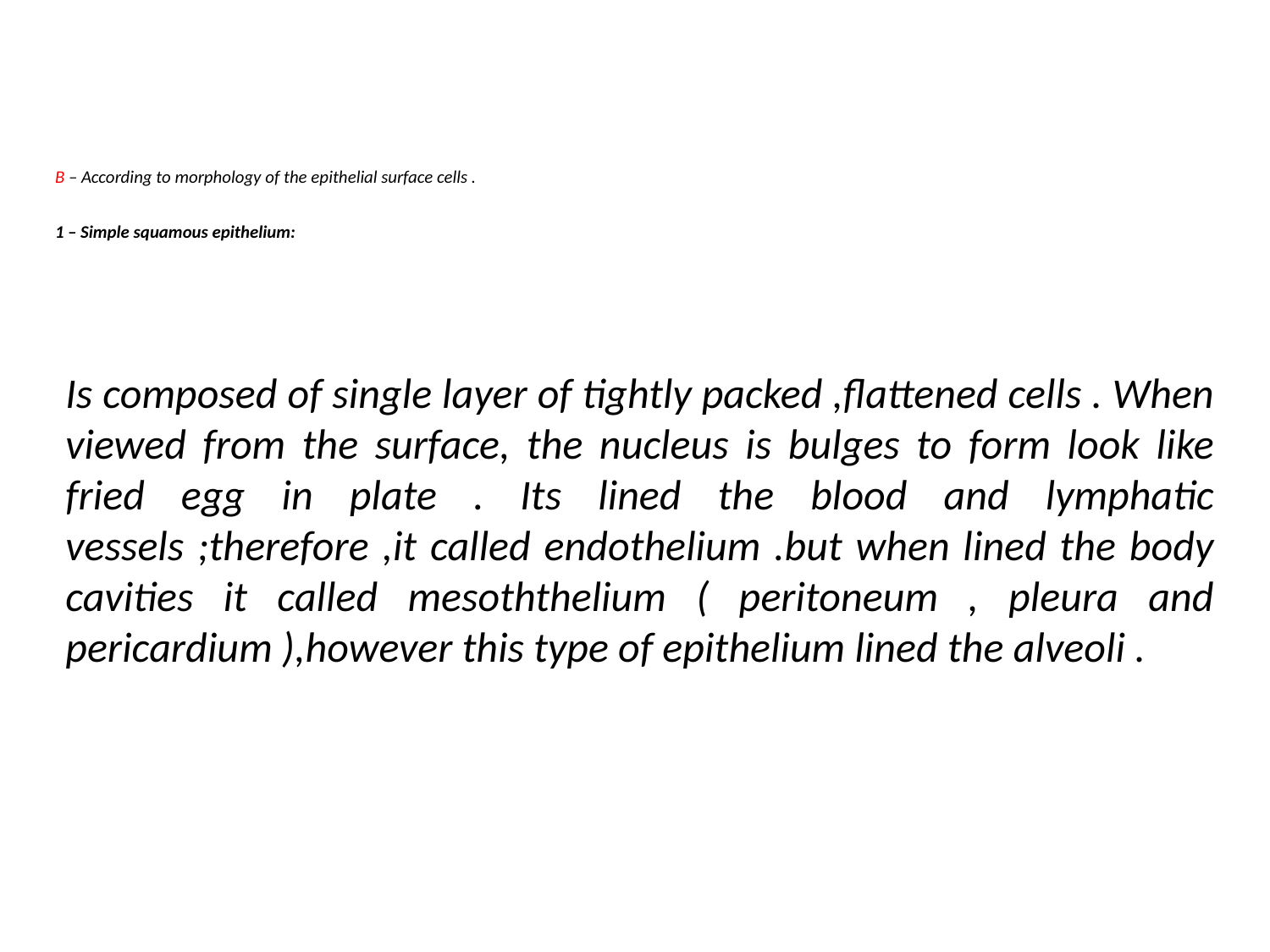

# B – According to morphology of the epithelial surface cells . 1 – Simple squamous epithelium:
Is composed of single layer of tightly packed ,flattened cells . When viewed from the surface, the nucleus is bulges to form look like fried egg in plate . Its lined the blood and lymphatic vessels ;therefore ,it called endothelium .but when lined the body cavities it called mesoththelium ( peritoneum , pleura and pericardium ),however this type of epithelium lined the alveoli .